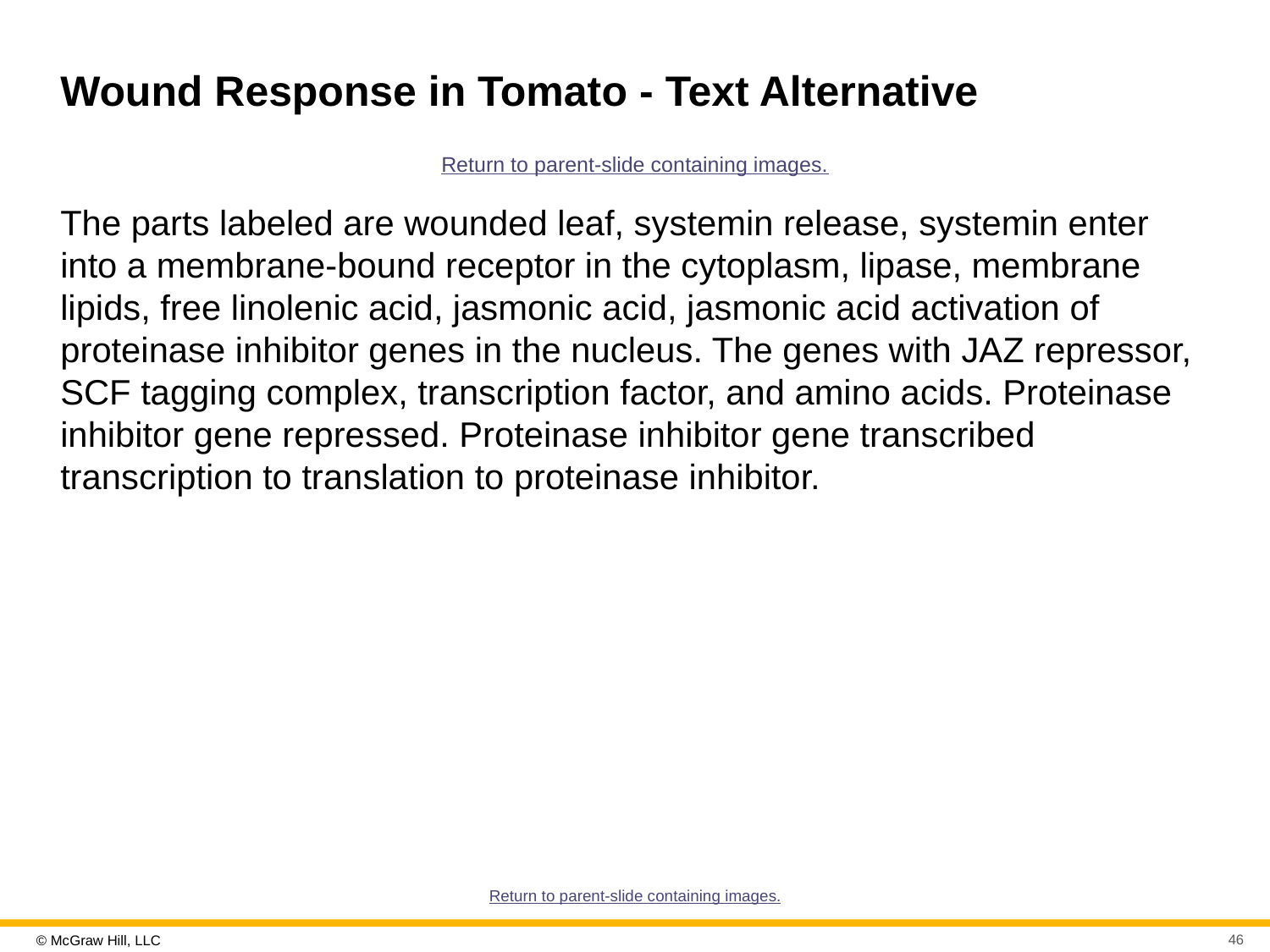

# Wound Response in Tomato - Text Alternative
Return to parent-slide containing images.
The parts labeled are wounded leaf, systemin release, systemin enter into a membrane-bound receptor in the cytoplasm, lipase, membrane lipids, free linolenic acid, jasmonic acid, jasmonic acid activation of proteinase inhibitor genes in the nucleus. The genes with JAZ repressor, SCF tagging complex, transcription factor, and amino acids. Proteinase inhibitor gene repressed. Proteinase inhibitor gene transcribed transcription to translation to proteinase inhibitor.
Return to parent-slide containing images.
46